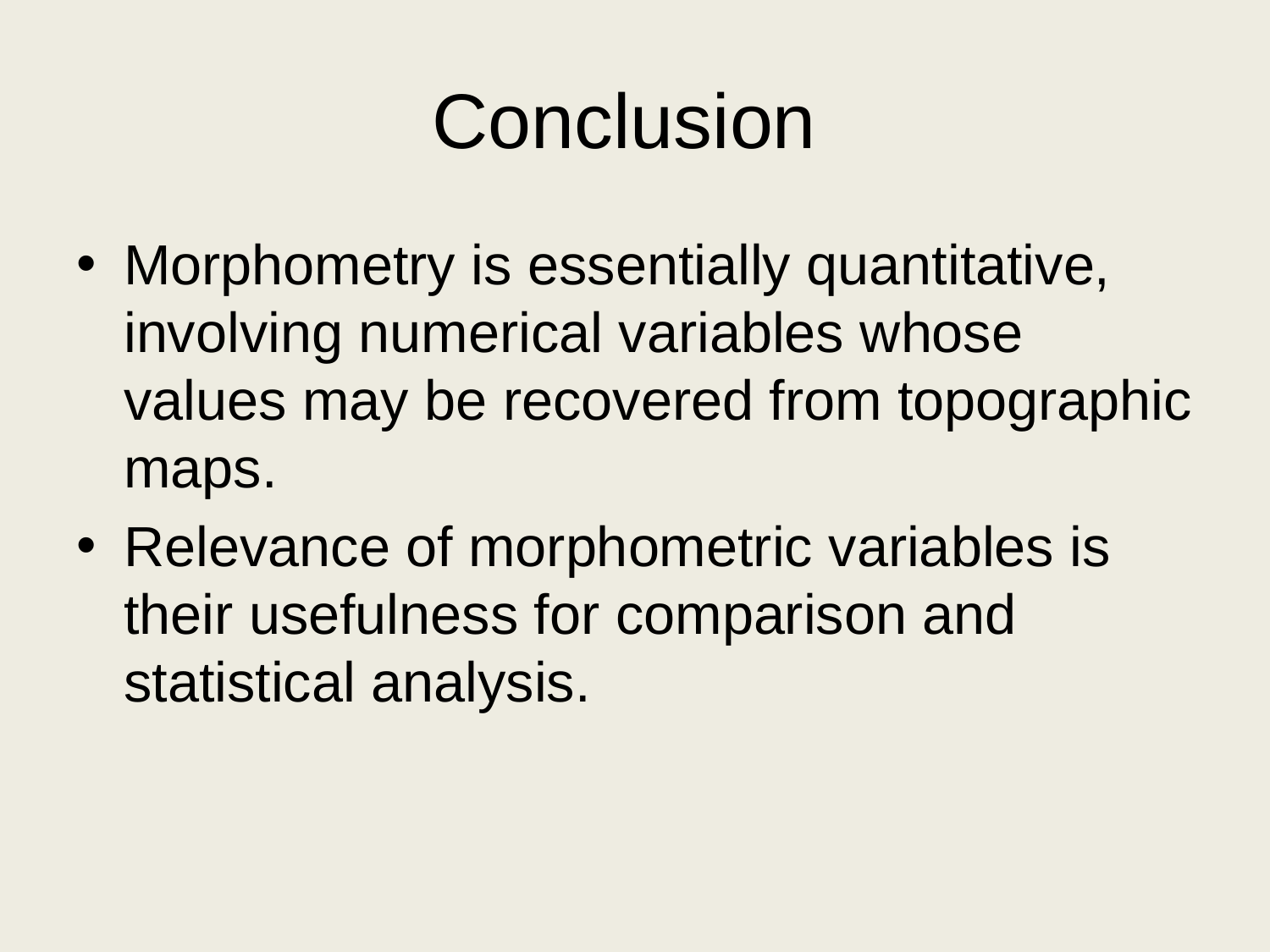

# Conclusion
Morphometry is essentially quantitative, involving numerical variables whose values may be recovered from topographic maps.
Relevance of morphometric variables is their usefulness for comparison and statistical analysis.